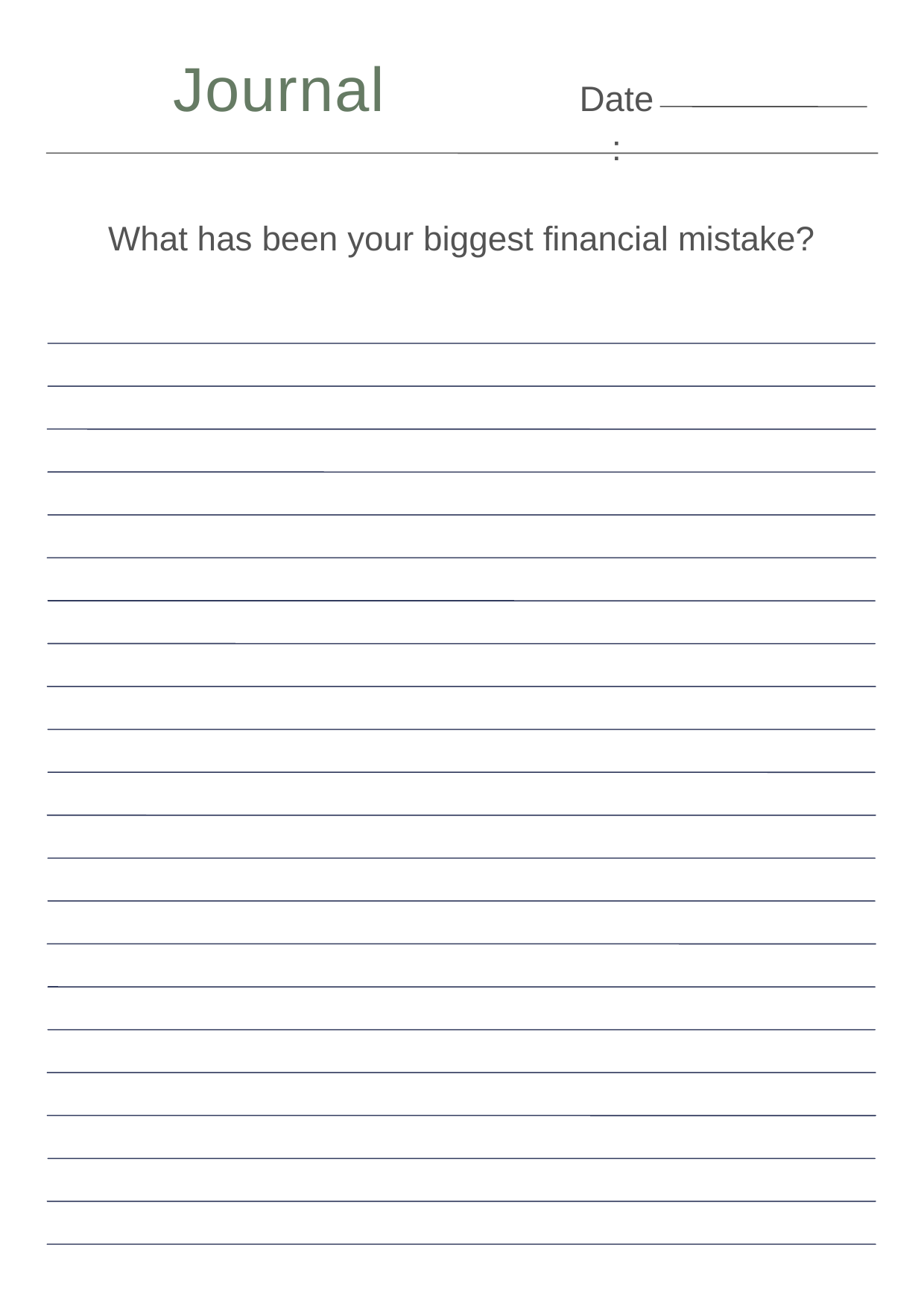

Journal
Date:

What has been your biggest financial mistake?